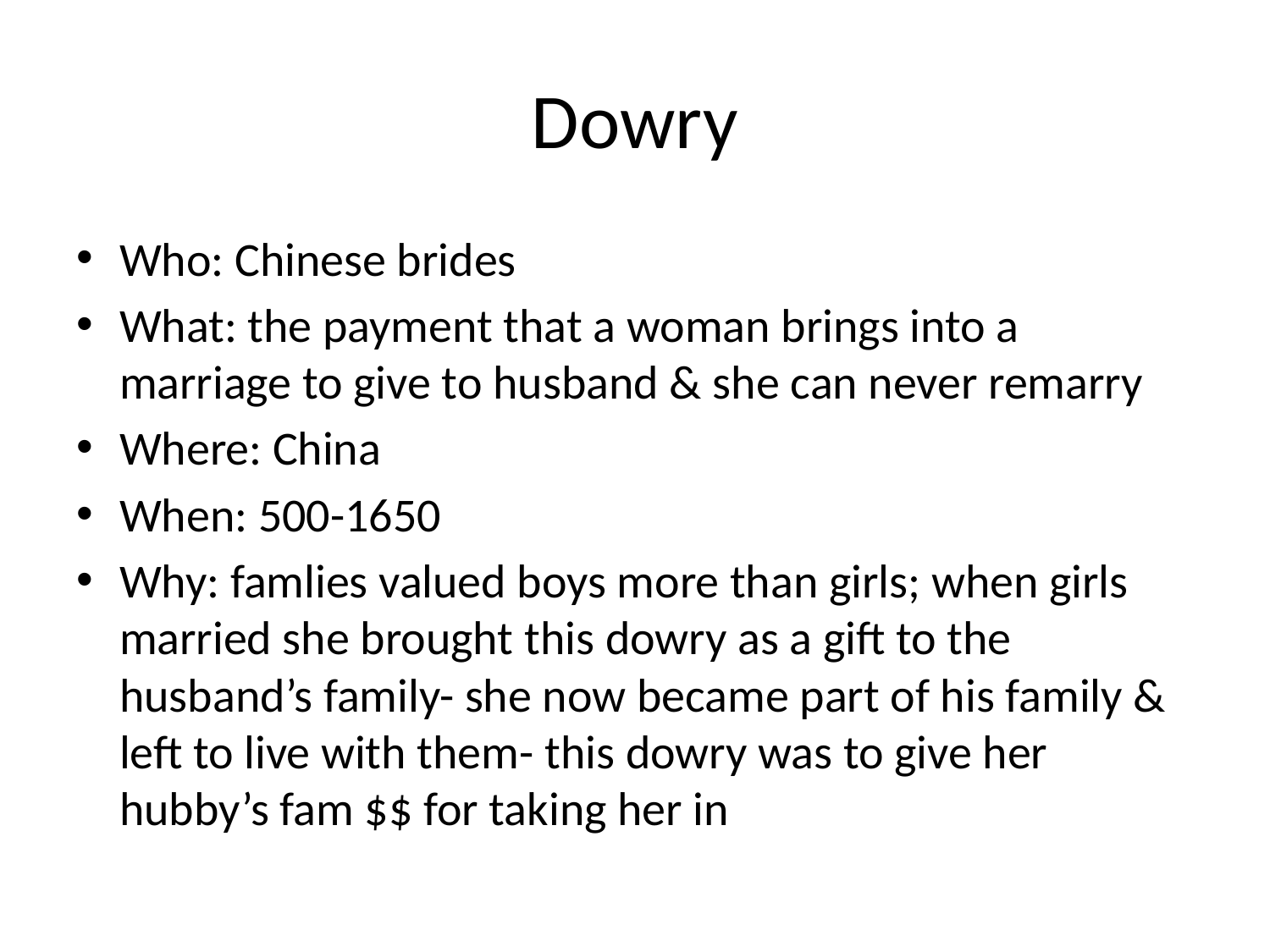

# Dowry
Who: Chinese brides
What: the payment that a woman brings into a marriage to give to husband & she can never remarry
Where: China
When: 500-1650
Why: famlies valued boys more than girls; when girls married she brought this dowry as a gift to the husband’s family- she now became part of his family & left to live with them- this dowry was to give her hubby’s fam $$ for taking her in